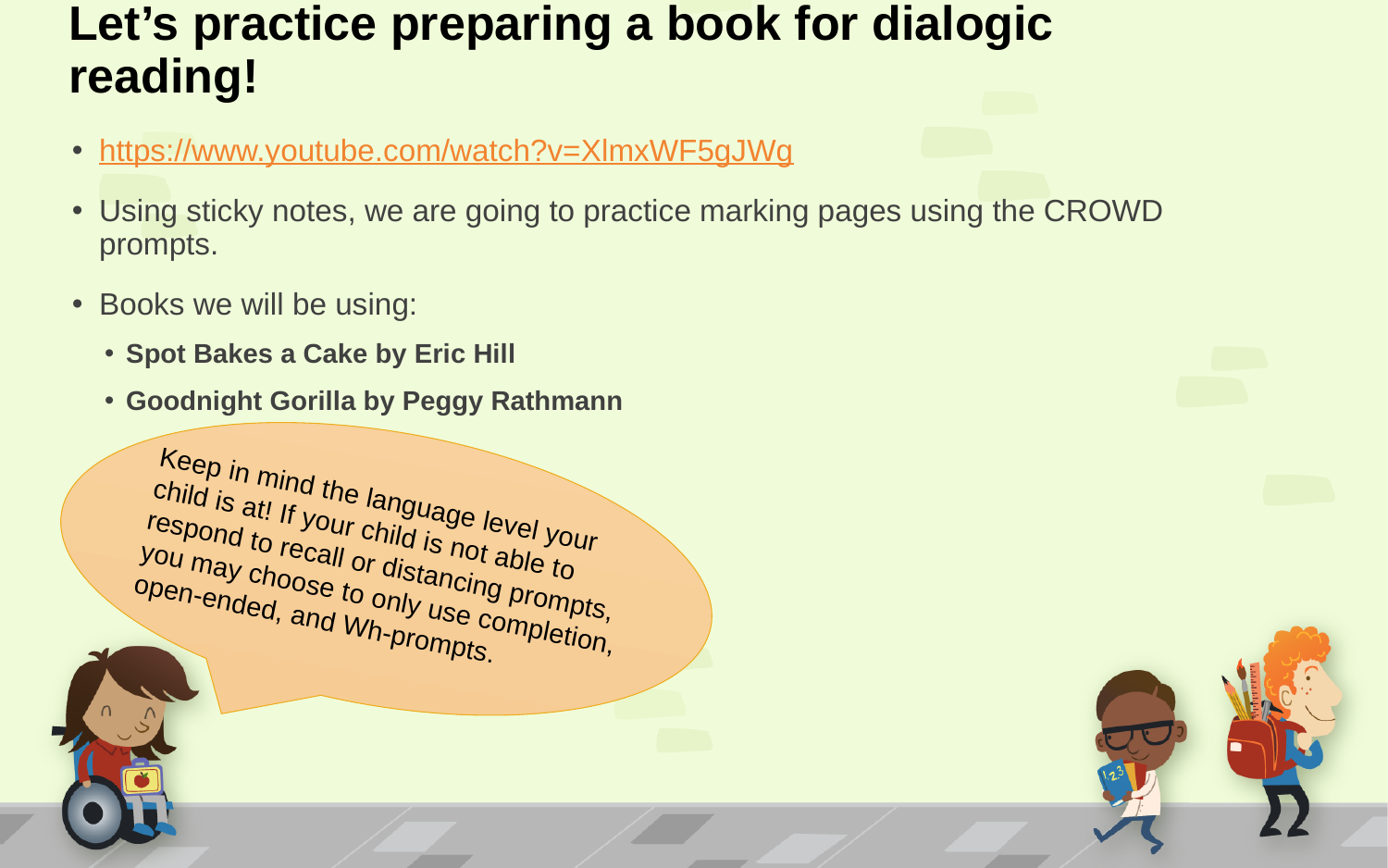

# Let’s practice preparing a book for dialogic reading!
https://www.youtube.com/watch?v=XlmxWF5gJWg
Using sticky notes, we are going to practice marking pages using the CROWD prompts.
Books we will be using:
Spot Bakes a Cake by Eric Hill
Goodnight Gorilla by Peggy Rathmann

Keep in mind the language level your child is at! If your child is not able to respond to recall or distancing prompts, you may choose to only use completion, open-ended, and Wh-prompts.